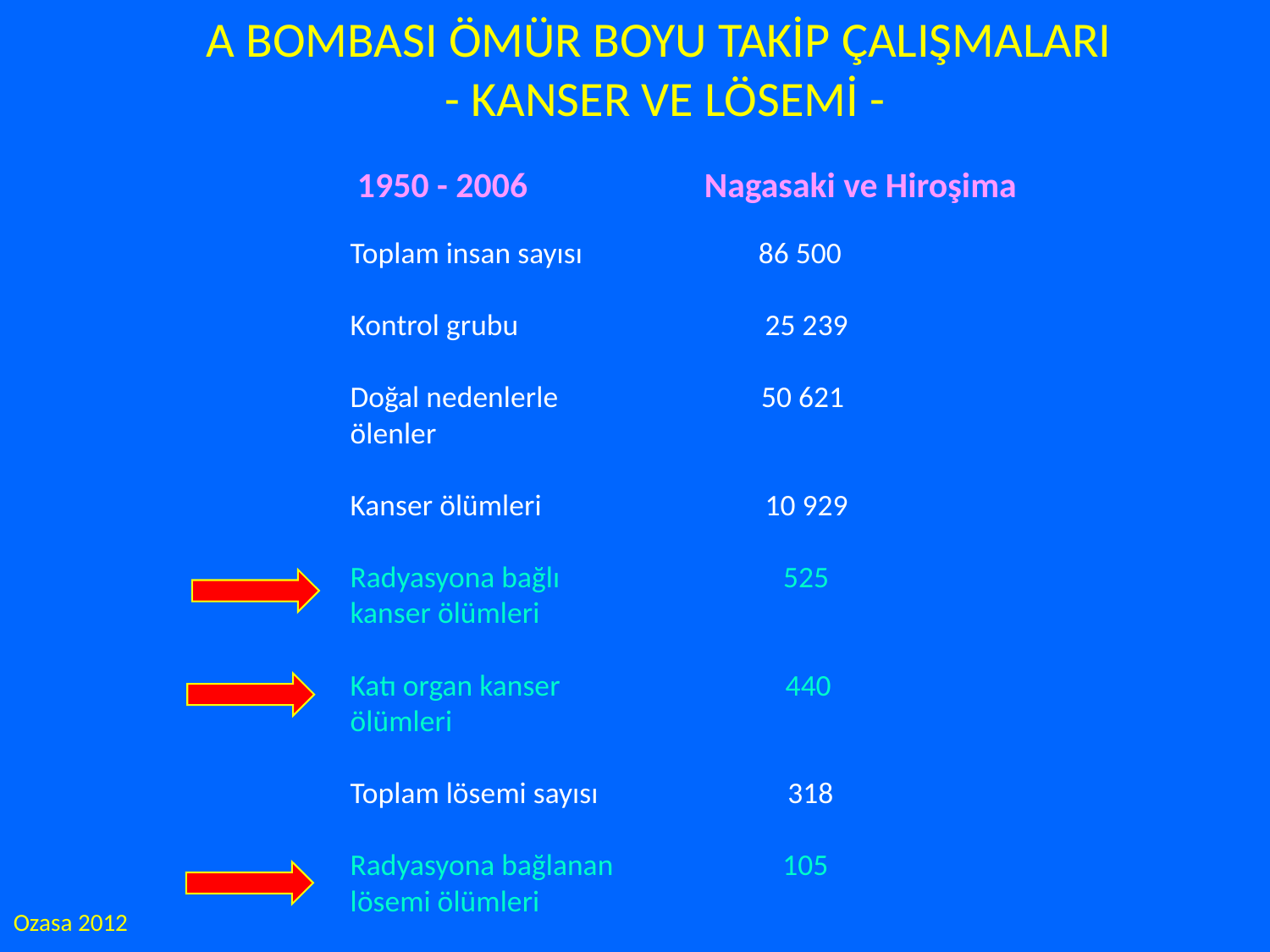

A BOMBASI ÖMÜR BOYU TAKİP ÇALIŞMALARI
  - KANSER VE LÖSEMİ -
           1950 - 2006                      Nagasaki ve Hiroşima
Toplam insan sayısı                          86 500

Kontrol grubu 		     25 239

Doğal nedenlerle                              50 621
ölenler

Kanser ölümleri                                 10 929

Radyasyona bağlı                                 525
kanser ölümleri

Katı organ kanser		        440
ölümleri

Toplam lösemi sayısı                            318

Radyasyona bağlanan                         105
lösemi ölümleri

Ozasa 2012